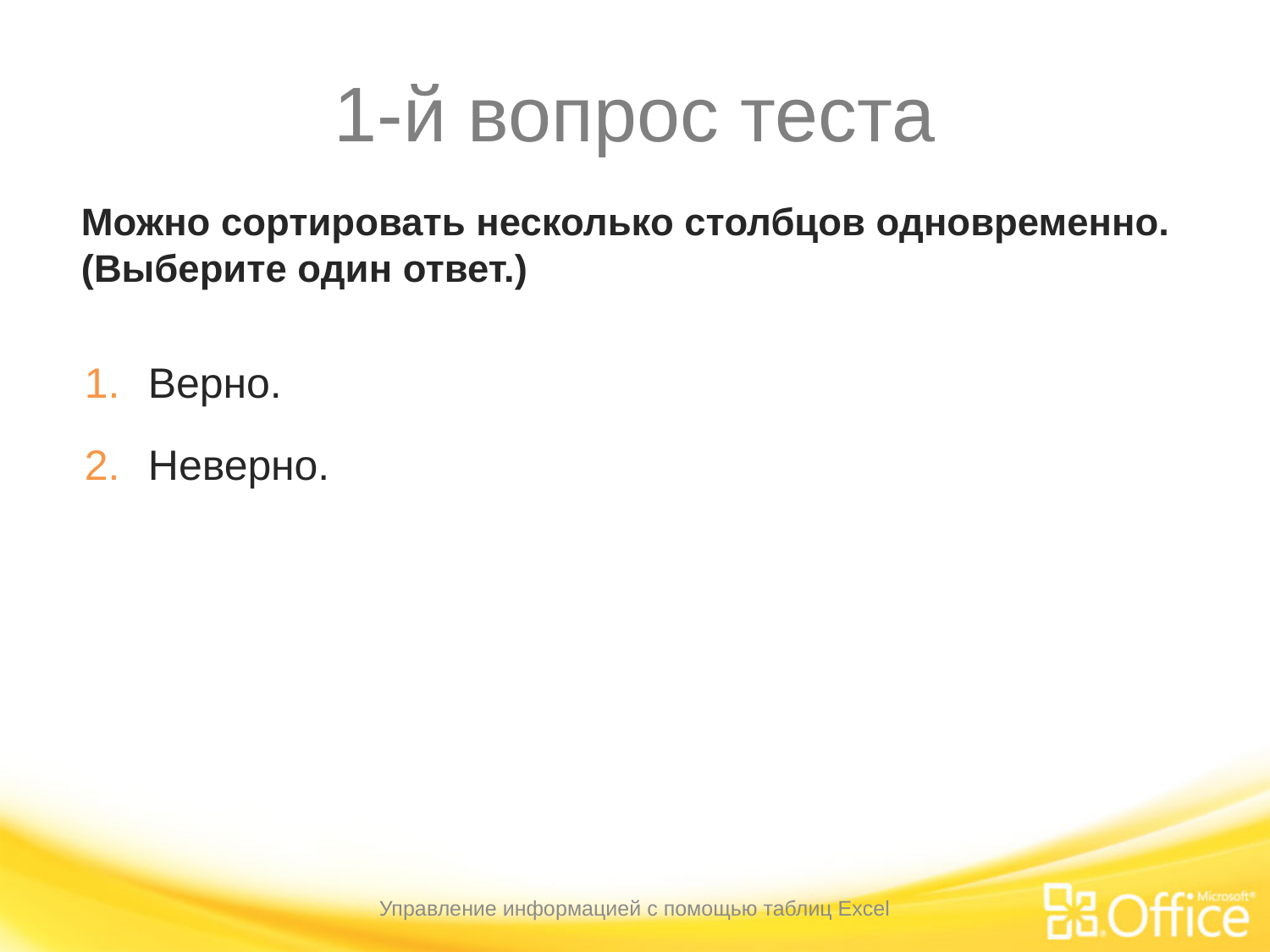

# 1-й вопрос теста
Можно сортировать несколько столбцов одновременно. (Выберите один ответ.)
Верно.
Неверно.
Управление информацией с помощью таблиц Excel